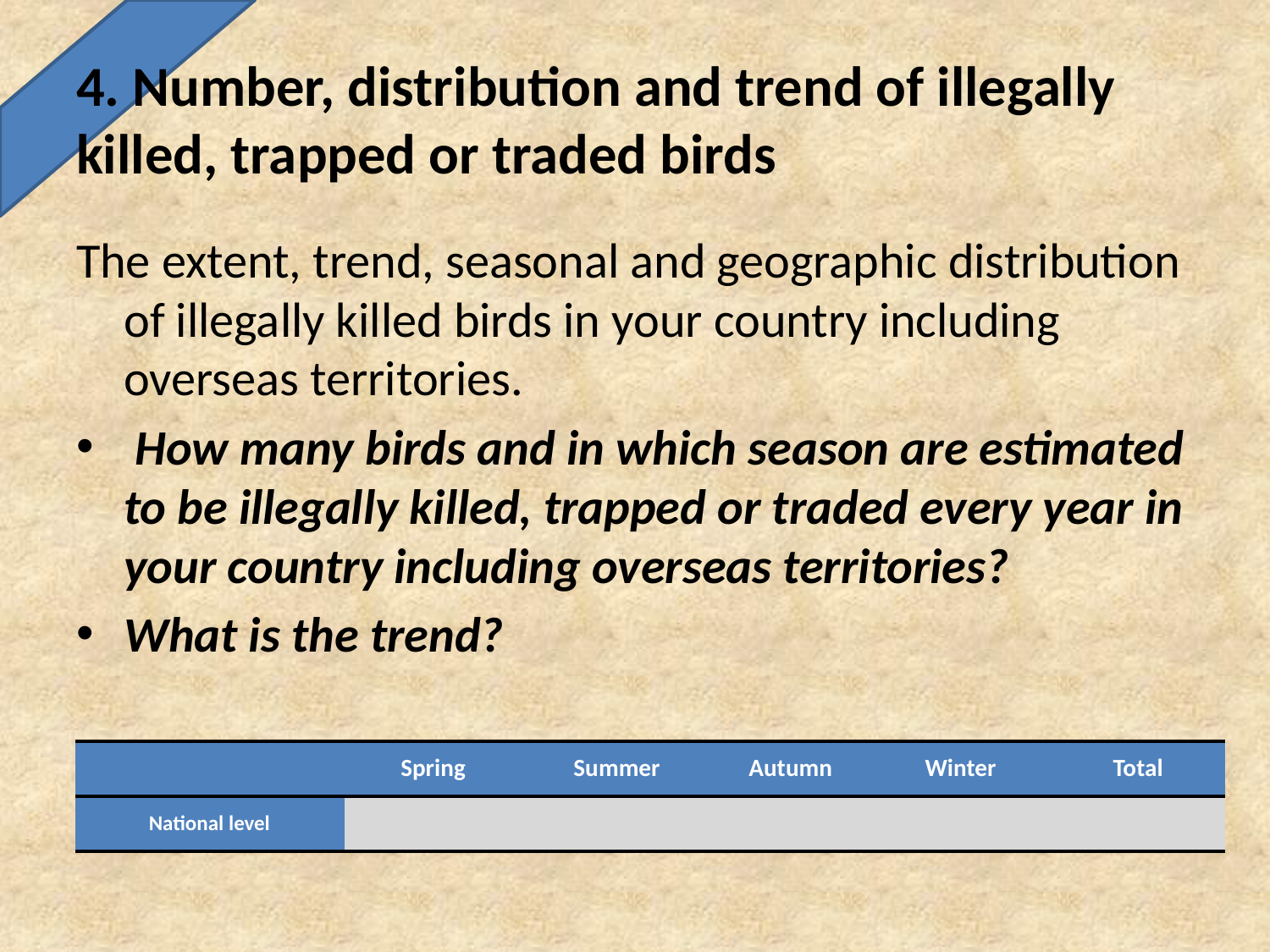

# 4. Number, distribution and trend of illegally killed, trapped or traded birds
The extent, trend, seasonal and geographic distribution of illegally killed birds in your country including overseas territories.
 How many birds and in which season are estimated to be illegally killed, trapped or traded every year in your country including overseas territories?
What is the trend?

|  | Spring | Summer | Autumn | Winter | Total |
| --- | --- | --- | --- | --- | --- |
| National level |  |  |  |  |  |